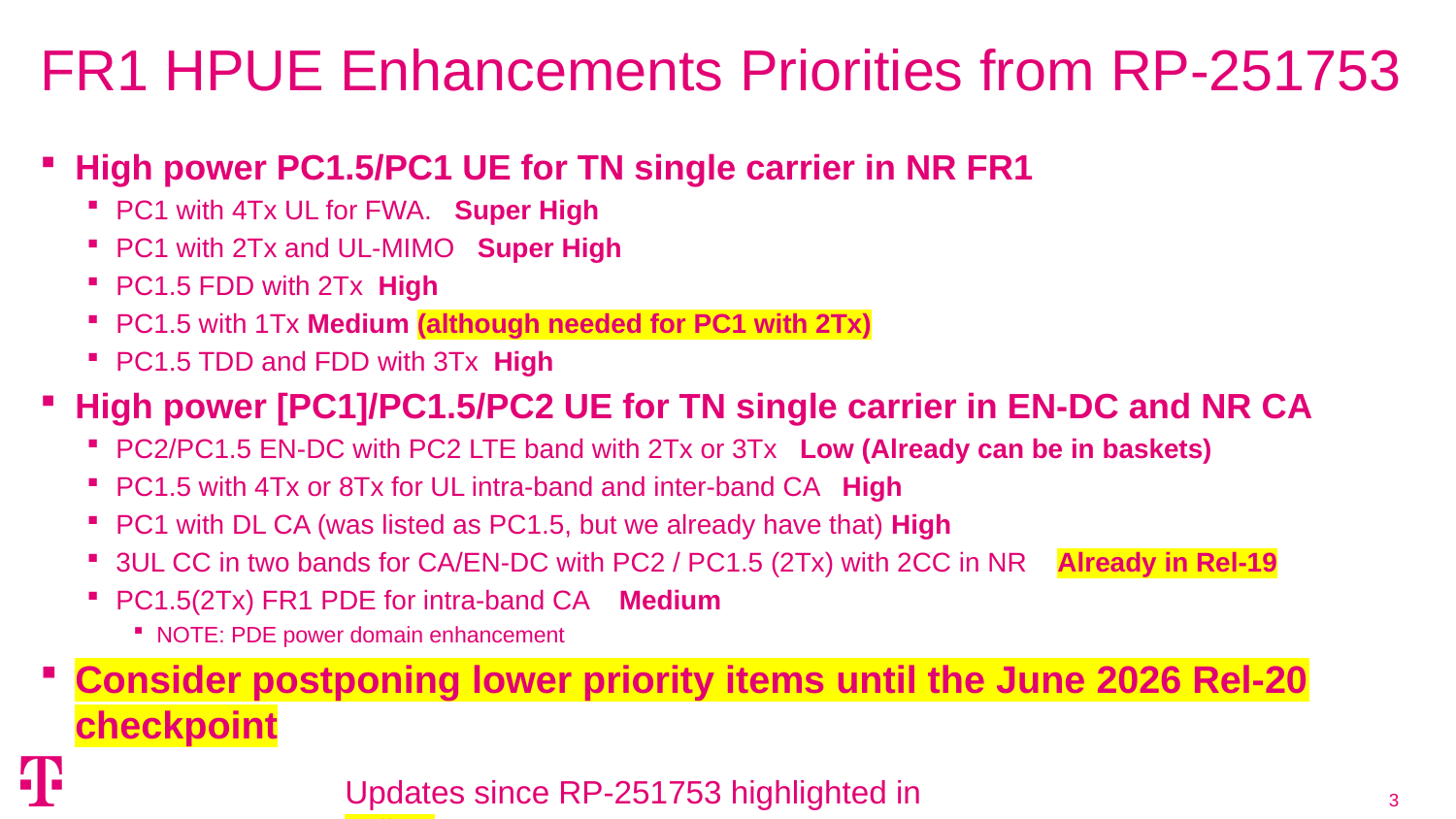

# FR1 HPUE Enhancements Priorities from RP-251753
High power PC1.5/PC1 UE for TN single carrier in NR FR1
PC1 with 4Tx UL for FWA.   Super High
PC1 with 2Tx and UL-MIMO   Super High
PC1.5 FDD with 2Tx  High
PC1.5 with 1Tx Medium (although needed for PC1 with 2Tx)
PC1.5 TDD and FDD with 3Tx  High
High power [PC1]/PC1.5/PC2 UE for TN single carrier in EN-DC and NR CA
PC2/PC1.5 EN-DC with PC2 LTE band with 2Tx or 3Tx   Low (Already can be in baskets)
PC1.5 with 4Tx or 8Tx for UL intra-band and inter-band CA   High
PC1 with DL CA (was listed as PC1.5, but we already have that) High
3UL CC in two bands for CA/EN-DC with PC2 / PC1.5 (2Tx) with 2CC in NR    Already in Rel-19
PC1.5(2Tx) FR1 PDE for intra-band CA    Medium
NOTE: PDE power domain enhancement
Consider postponing lower priority items until the June 2026 Rel-20 checkpoint
Updates since RP-251753 highlighted in yellow